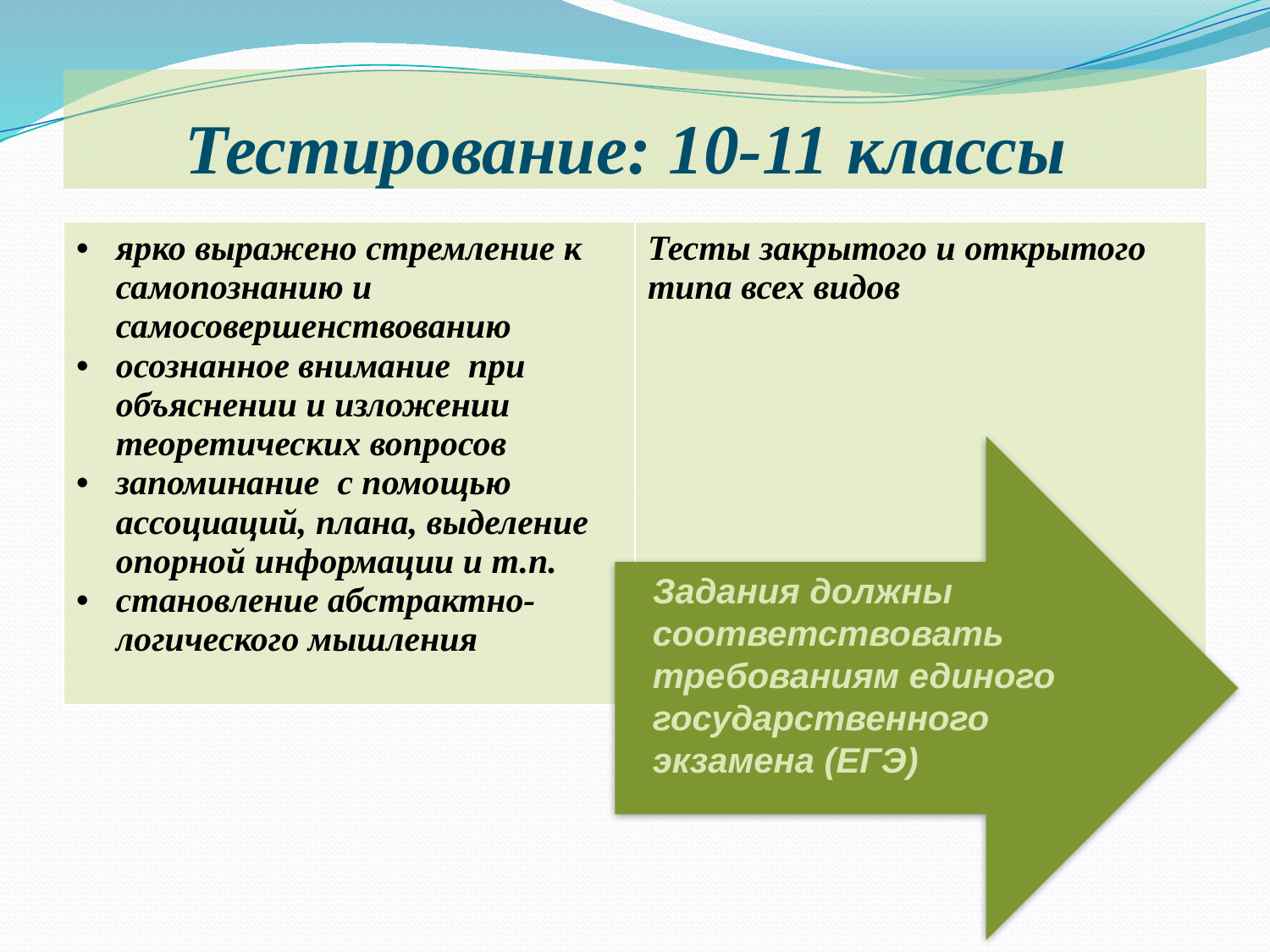

# Тестирование: 10-11 классы
| ярко выражено стремление к самопознанию и самосовершенствованию осознанное внимание при объяснении и изложении теоретических вопросов запоминание с помощью ассоциаций, плана, выделение опорной информации и т.п. становление абстрактно-логического мышления | Тесты закрытого и открытого типа всех видов |
| --- | --- |
Задания должны соответствовать  требованиям единого государственного экзамена (ЕГЭ)